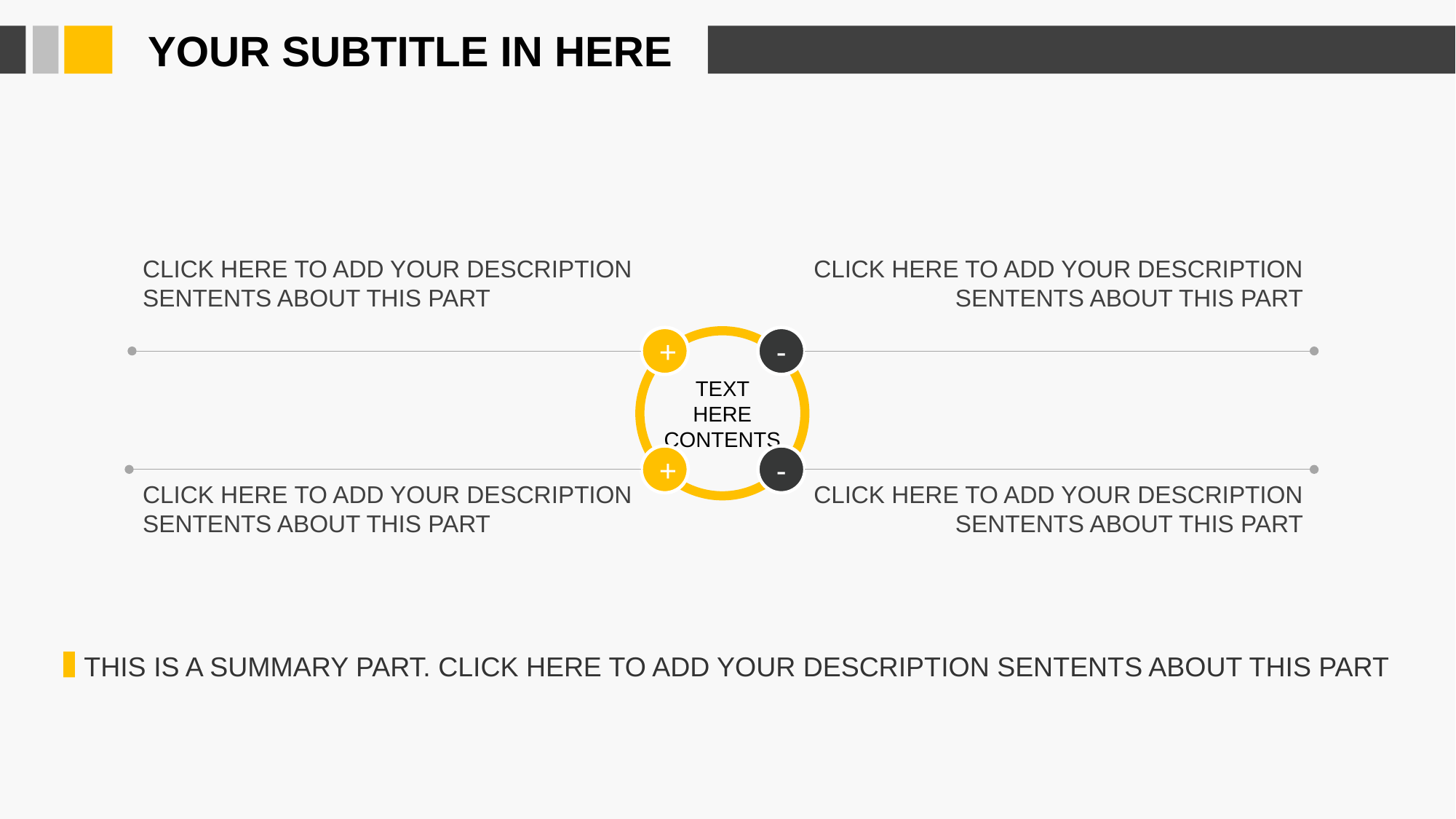

YOUR SUBTITLE IN HERE

CLICK HERE TO ADD YOUR DESCRIPTION SENTENTS ABOUT THIS PART
CLICK HERE TO ADD YOUR DESCRIPTION SENTENTS ABOUT THIS PART
+
-
TEXT HERE
CONTENTS
+
-
CLICK HERE TO ADD YOUR DESCRIPTION SENTENTS ABOUT THIS PART
CLICK HERE TO ADD YOUR DESCRIPTION SENTENTS ABOUT THIS PART
THIS IS A SUMMARY PART. CLICK HERE TO ADD YOUR DESCRIPTION SENTENTS ABOUT THIS PART